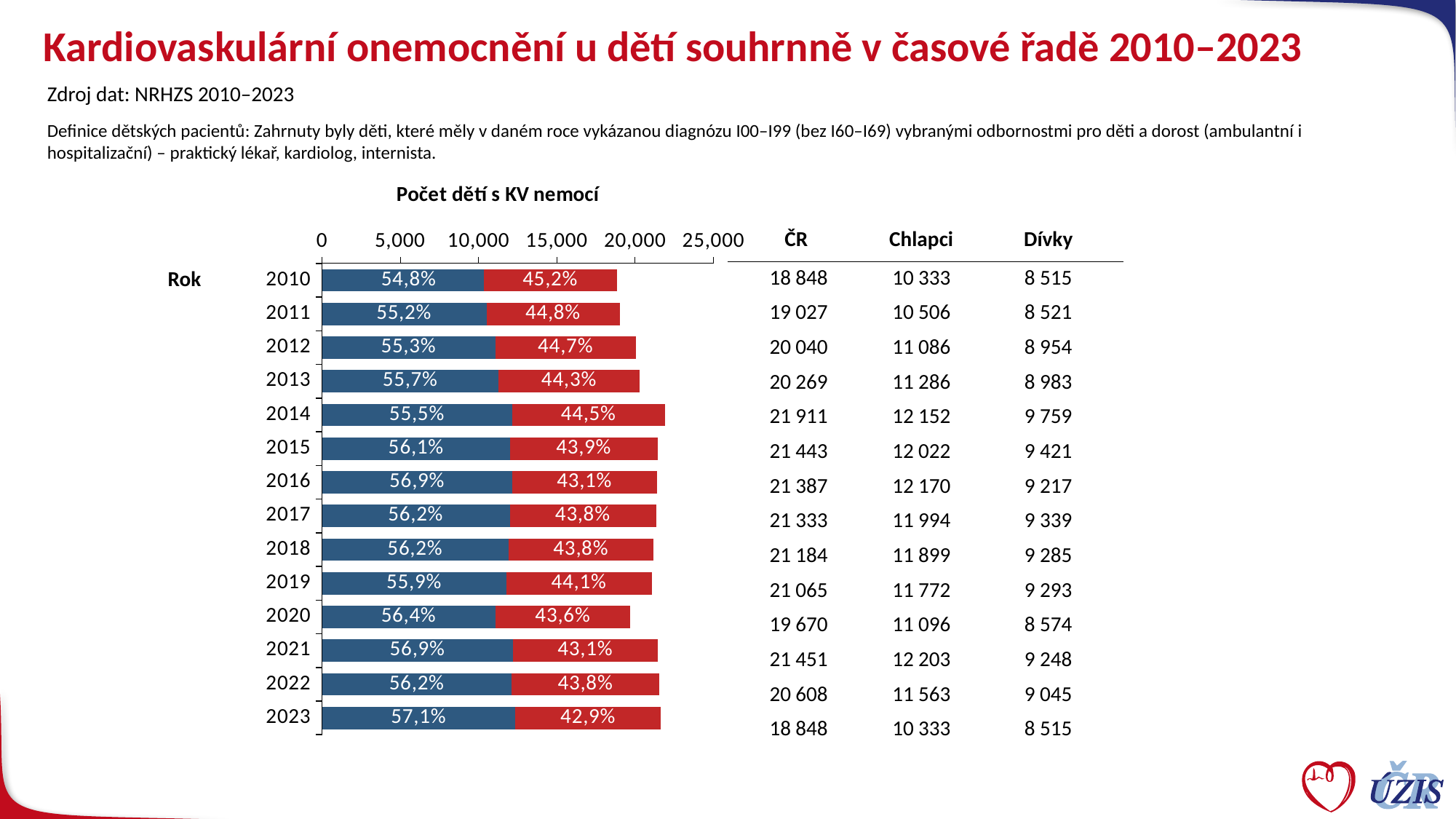

# Kardiovaskulární onemocnění u dětí souhrnně v časové řadě 2010–2023
Zdroj dat: NRHZS 2010–2023
Definice dětských pacientů: Zahrnuty byly děti, které měly v daném roce vykázanou diagnózu I00–I99 (bez I60–I69) vybranými odbornostmi pro děti a dorost (ambulantní i hospitalizační) – praktický lékař, kardiolog, internista.

### Chart

| Category | Řada 1 | Sloupec1 |
|---|---|---|
| 2010 | 10333.0 | 8515.0 |
| 2011 | 10506.0 | 8521.0 |
| 2012 | 11086.0 | 8954.0 |
| 2013 | 11286.0 | 8983.0 |
| 2014 | 12152.0 | 9759.0 |
| 2015 | 12022.0 | 9422.0 |
| 2016 | 12170.0 | 9218.0 |
| 2017 | 11994.0 | 9339.0 |
| 2018 | 11899.0 | 9285.0 |
| 2019 | 11772.0 | 9293.0 |
| 2020 | 11096.0 | 8574.0 |
| 2021 | 12205.0 | 9249.0 |
| 2022 | 12117.0 | 9435.0 |
| 2023 | 12352.0 | 9294.0 |
| ČR | Chlapci | Dívky |
| --- | --- | --- |
| 18 848 | 10 333 | 8 515 |
| 19 027 | 10 506 | 8 521 |
| 20 040 | 11 086 | 8 954 |
| 20 269 | 11 286 | 8 983 |
| 21 911 | 12 152 | 9 759 |
| 21 443 | 12 022 | 9 421 |
| 21 387 | 12 170 | 9 217 |
| 21 333 | 11 994 | 9 339 |
| 21 184 | 11 899 | 9 285 |
| 21 065 | 11 772 | 9 293 |
| 19 670 | 11 096 | 8 574 |
| 21 451 | 12 203 | 9 248 |
| 20 608 | 11 563 | 9 045 |
| 18 848 | 10 333 | 8 515 |
Rok